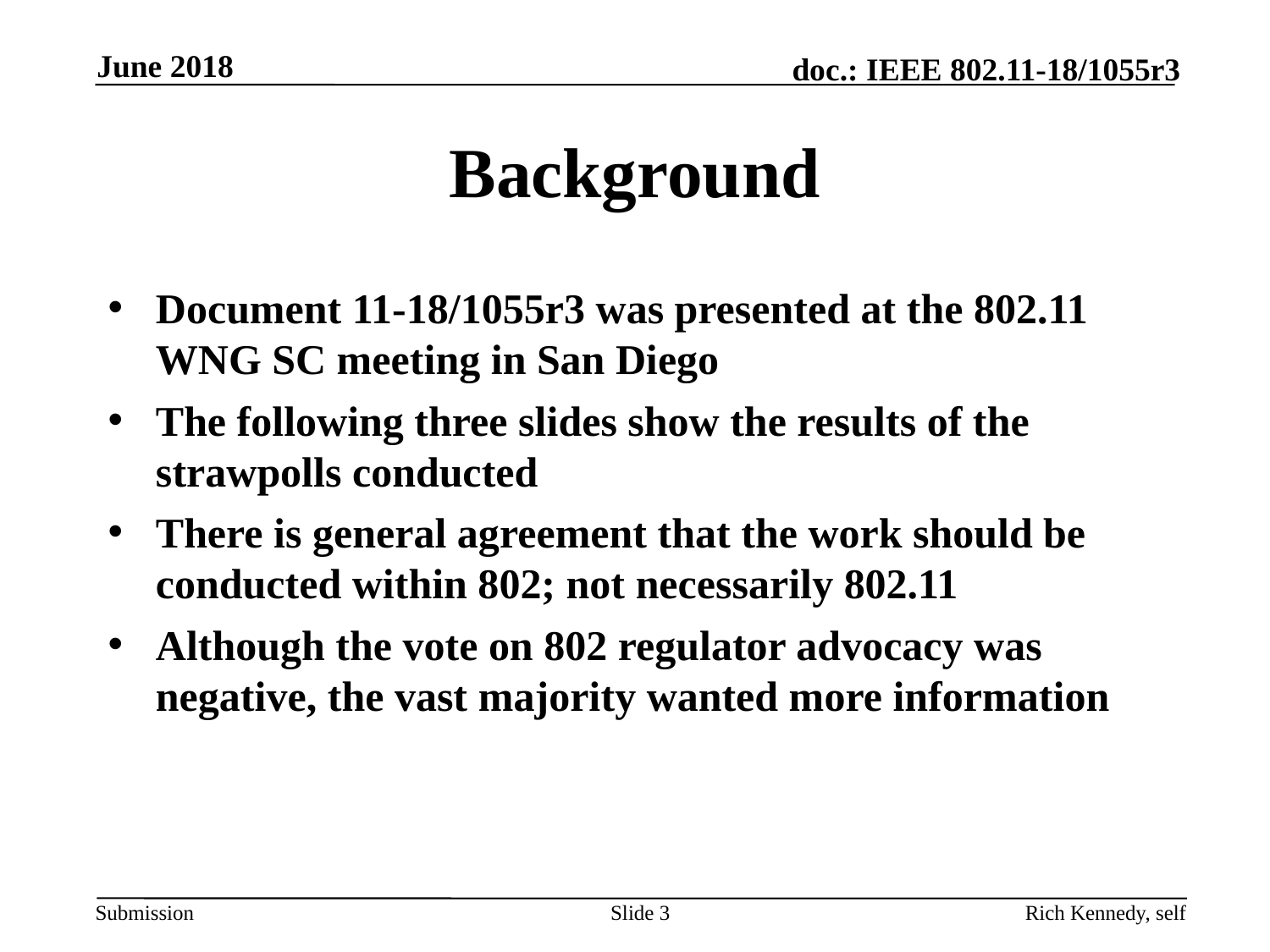

June 2018
# Background
Document 11-18/1055r3 was presented at the 802.11 WNG SC meeting in San Diego
The following three slides show the results of the strawpolls conducted
There is general agreement that the work should be conducted within 802; not necessarily 802.11
Although the vote on 802 regulator advocacy was negative, the vast majority wanted more information

Slide 3
Rich Kennedy, self